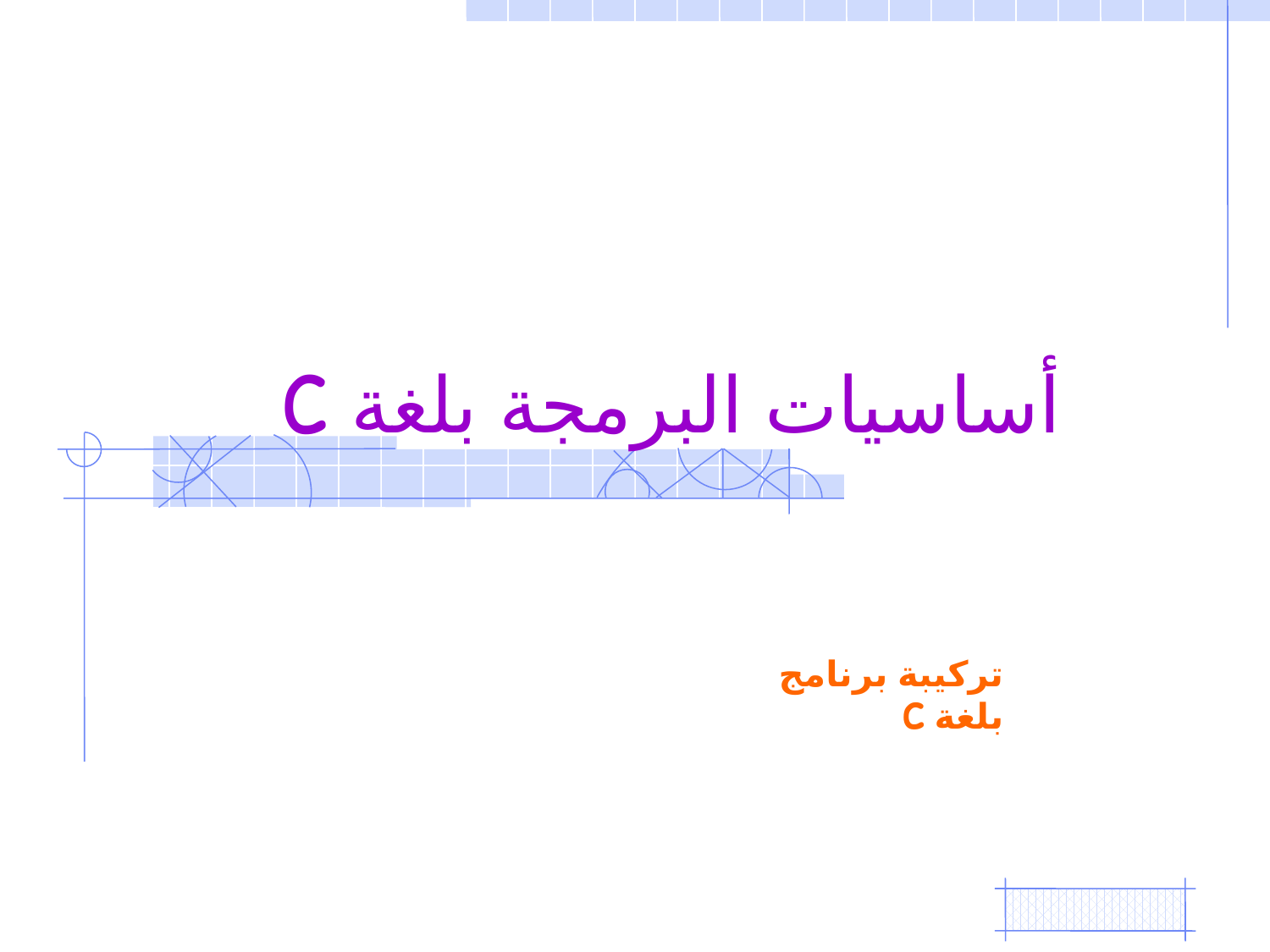

أساسيات البرمجة بلغة C
تركيبة برنامج بلغة C